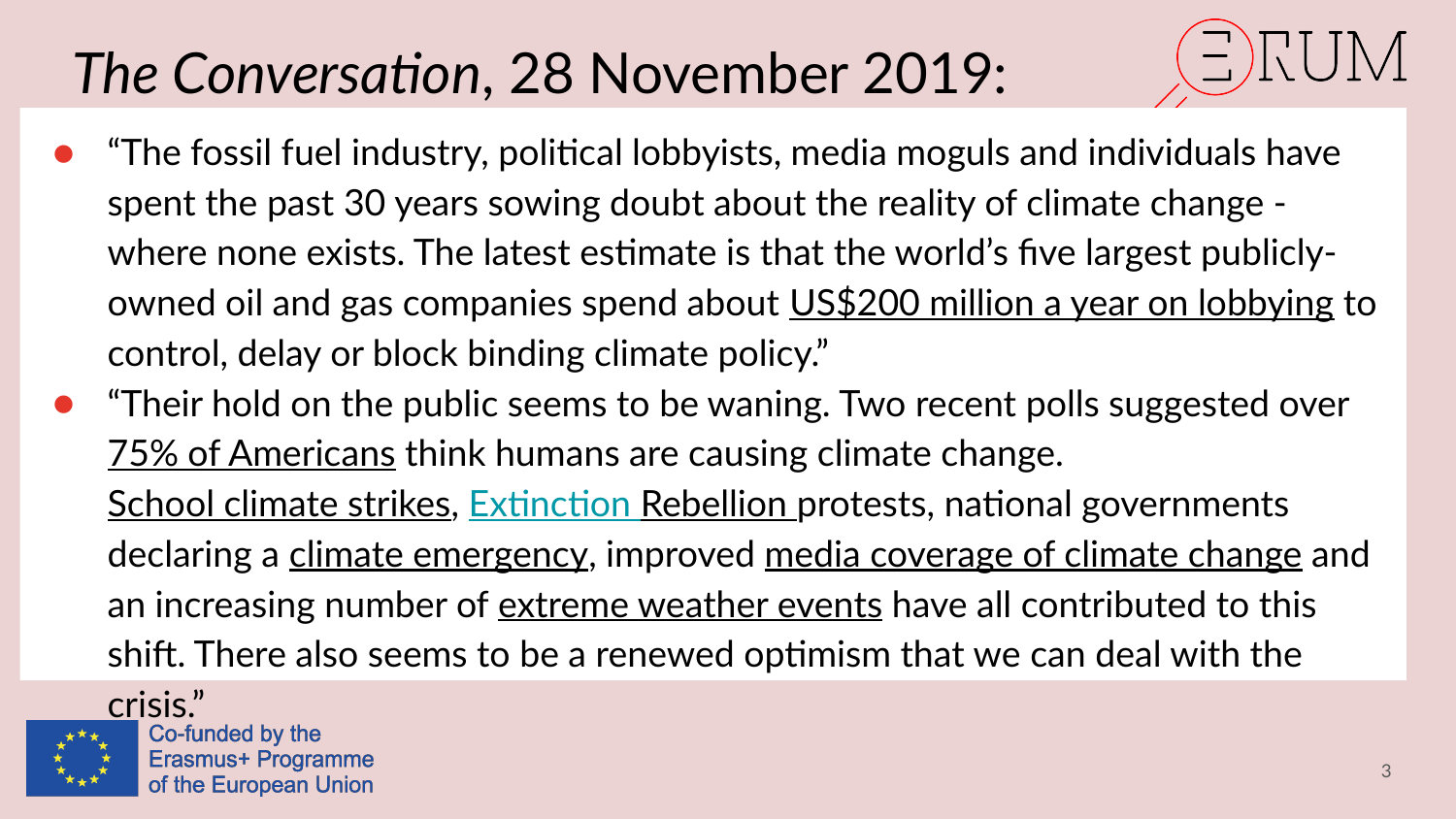

# The Conversation, 28 November 2019:
“The fossil fuel industry, political lobbyists, media moguls and individuals have spent the past 30 years sowing doubt about the reality of climate change - where none exists. The latest estimate is that the world’s five largest publicly-owned oil and gas companies spend about US$200 million a year on lobbying to control, delay or block binding climate policy.”
“Their hold on the public seems to be waning. Two recent polls suggested over 75% of Americans think humans are causing climate change. School climate strikes, Extinction Rebellion protests, national governments declaring a climate emergency, improved media coverage of climate change and an increasing number of extreme weather events have all contributed to this shift. There also seems to be a renewed optimism that we can deal with the crisis.”

3